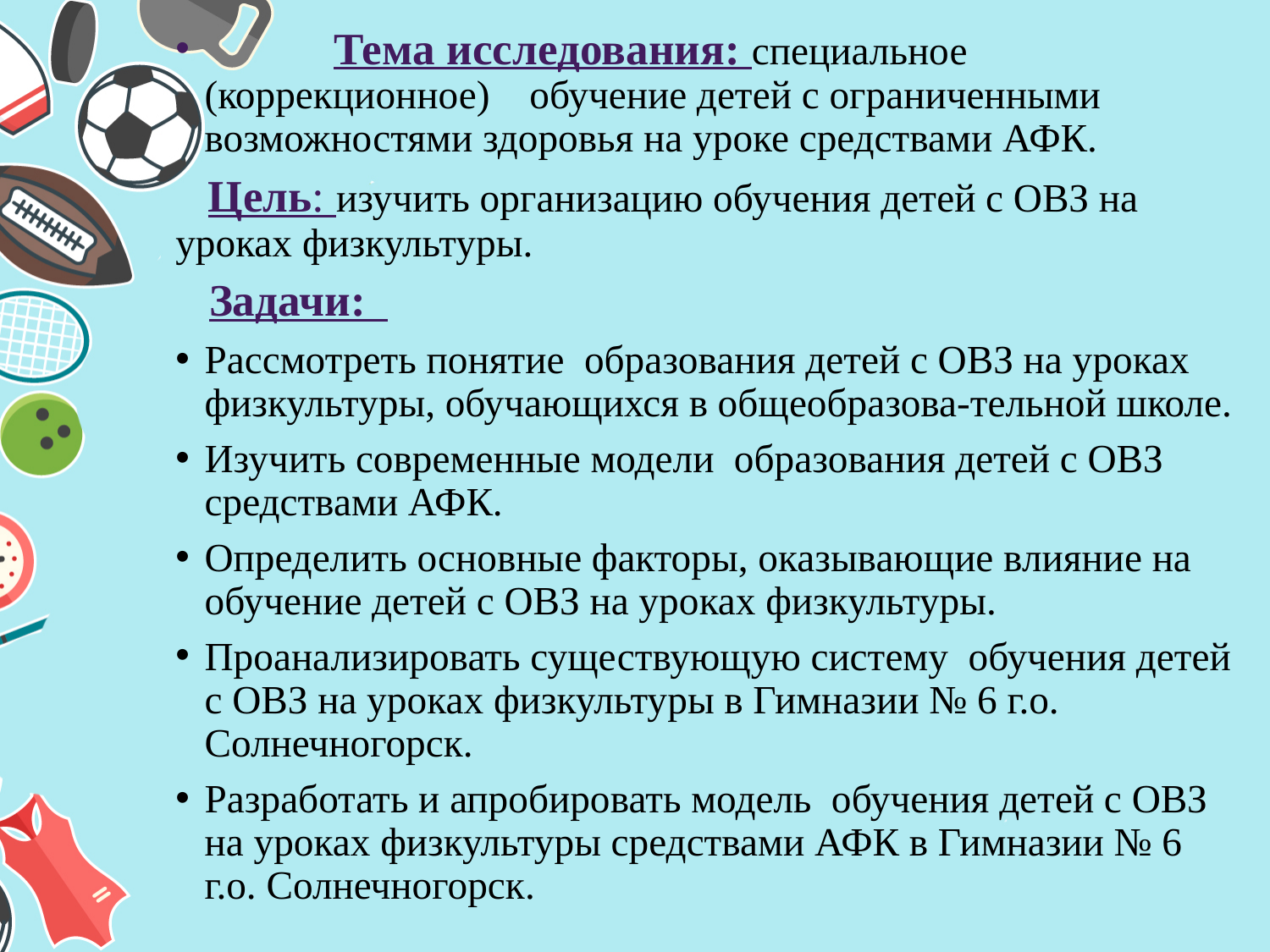

Тема исследования: специальное   (коррекционное)    обучение детей с ограниченными возможностями здоровья на уроке средствами АФК.
   Цель: изучить организацию обучения детей с ОВЗ на уроках физкультуры.
   Задачи:
Рассмотреть понятие  образования детей с ОВЗ на уроках физкультуры, обучающихся в общеобразова-тельной школе.
Изучить современные модели  образования детей с ОВЗ средствами АФК.
Определить основные факторы, оказывающие влияние на обучение детей с ОВЗ на уроках физкультуры.
Проанализировать существующую систему  обучения детей с ОВЗ на уроках физкультуры в Гимназии № 6 г.о. Солнечногорск.
Разработать и апробировать модель  обучения детей с ОВЗ на уроках физкультуры средствами АФК в Гимназии № 6 г.о. Солнечногорск.